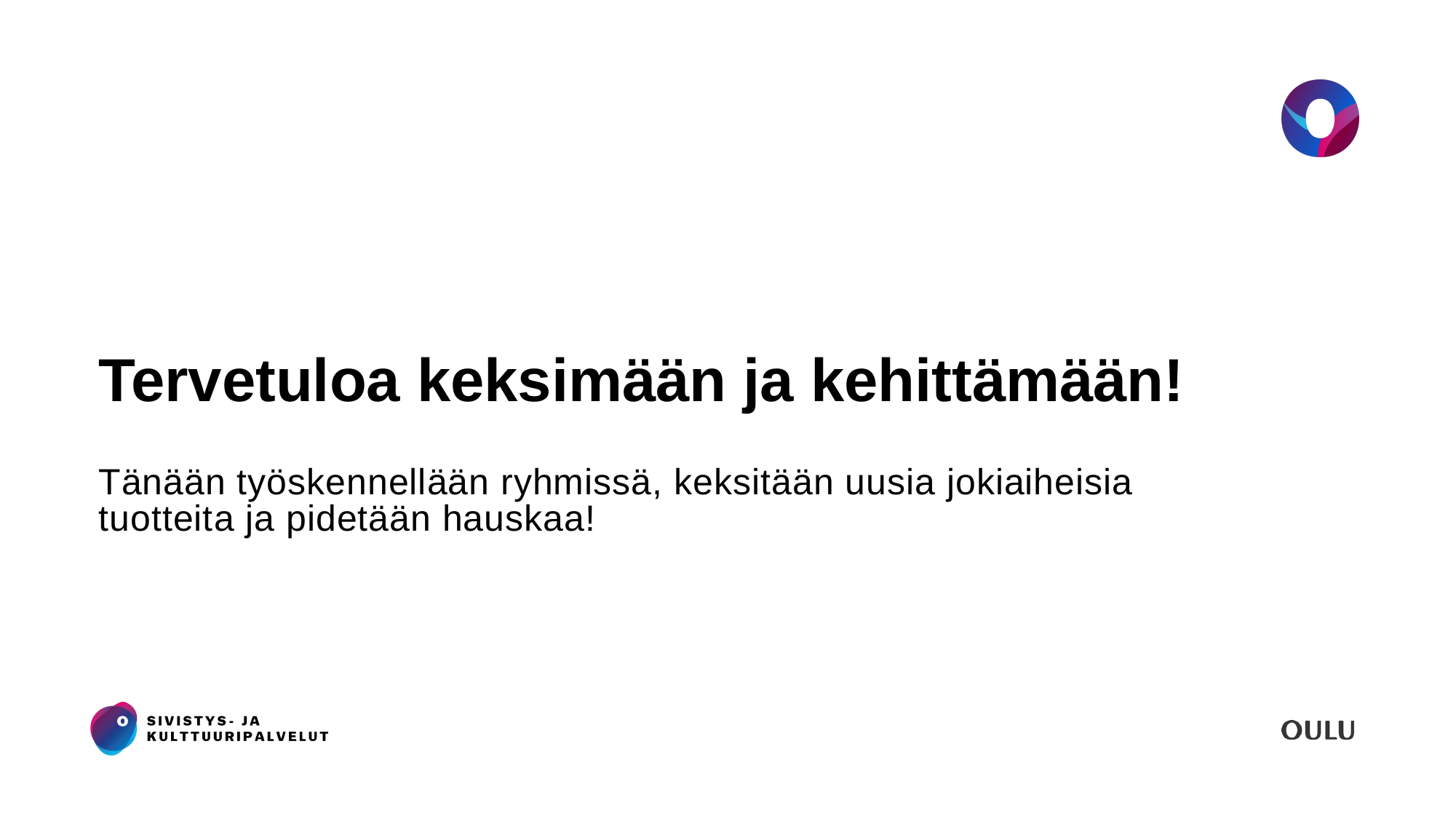

# Tervetuloa keksimään ja kehittämään!
23.3.2023
Tänään työskennellään ryhmissä, keksitään uusia jokiaiheisia tuotteita ja pidetään hauskaa!